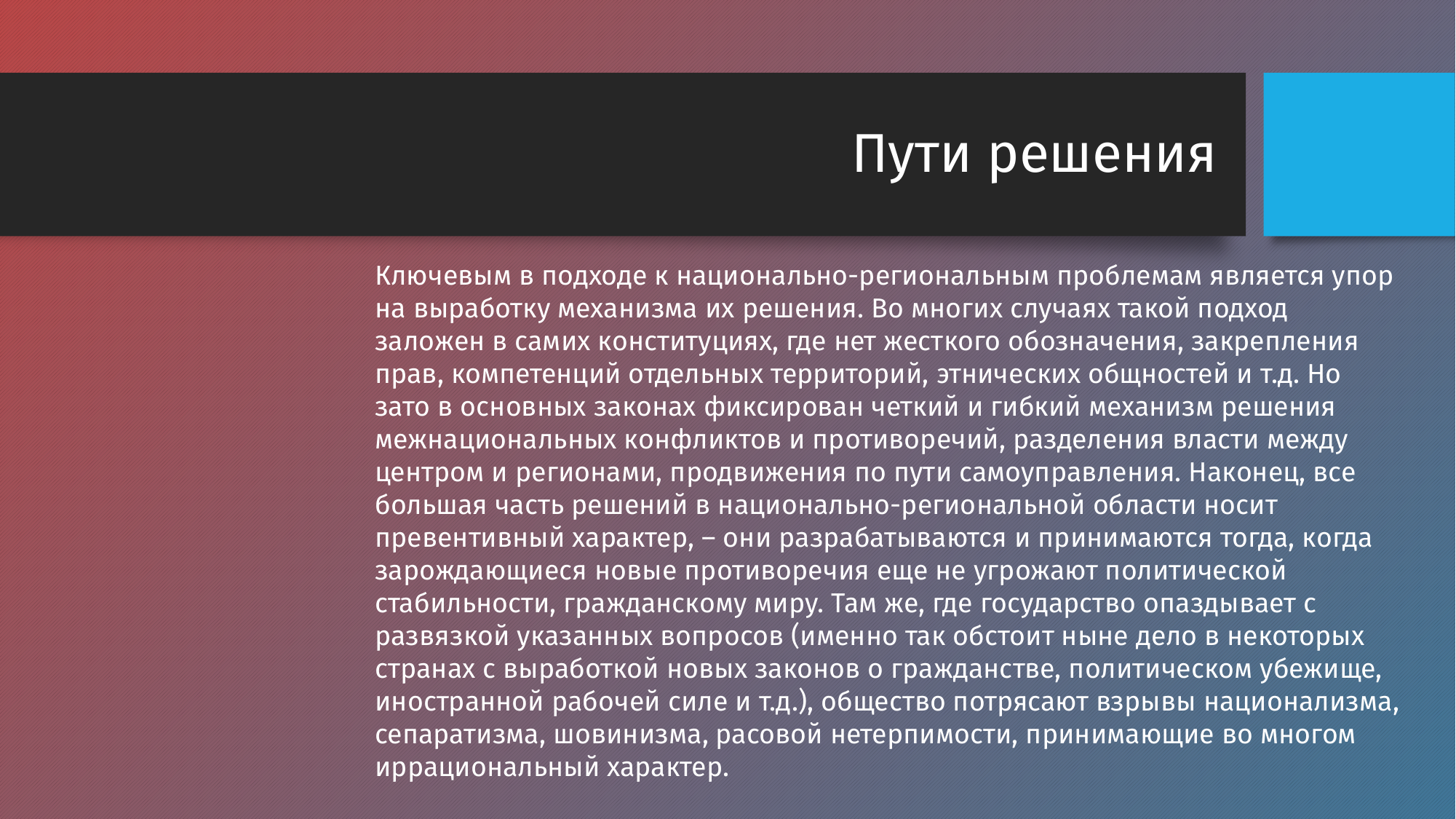

# Пути решения
Ключевым в подходе к национально-региональным проблемам является упор на выработку механизма их решения. Во многих случаях такой подход заложен в самих конституциях, где нет жесткого обозначения, закрепления прав, компетенций отдельных территорий, этнических общностей и т.д. Но зато в основных законах фиксирован четкий и гибкий механизм решения межнациональных конфликтов и противоречий, разделения власти между центром и регионами, продвижения по пути самоуправления. Наконец, все большая часть решений в национально-региональной области носит превентивный характер, – они разрабатываются и принимаются тогда, когда зарождающиеся новые противоречия еще не угрожают политической стабильности, гражданскому миру. Там же, где государство опаздывает с развязкой указанных вопросов (именно так обстоит ныне дело в некоторых странах с выработкой новых законов о гражданстве, политическом убежище, иностранной рабочей силе и т.д.), общество потрясают взрывы национализма, сепаратизма, шовинизма, расовой нетерпимости, принимающие во многом иррациональный характер.